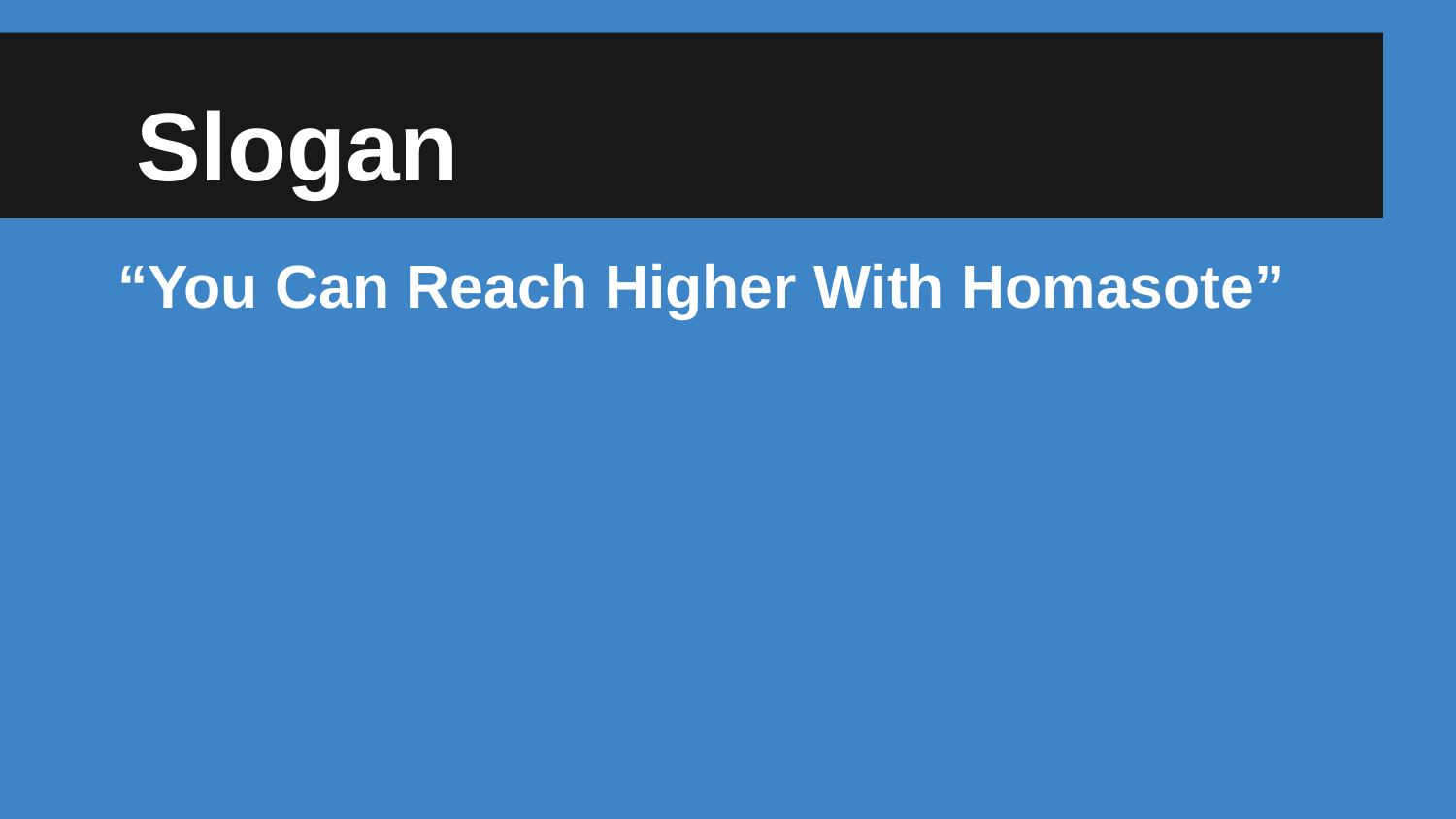

# Slogan
“You Can Reach Higher With Homasote”